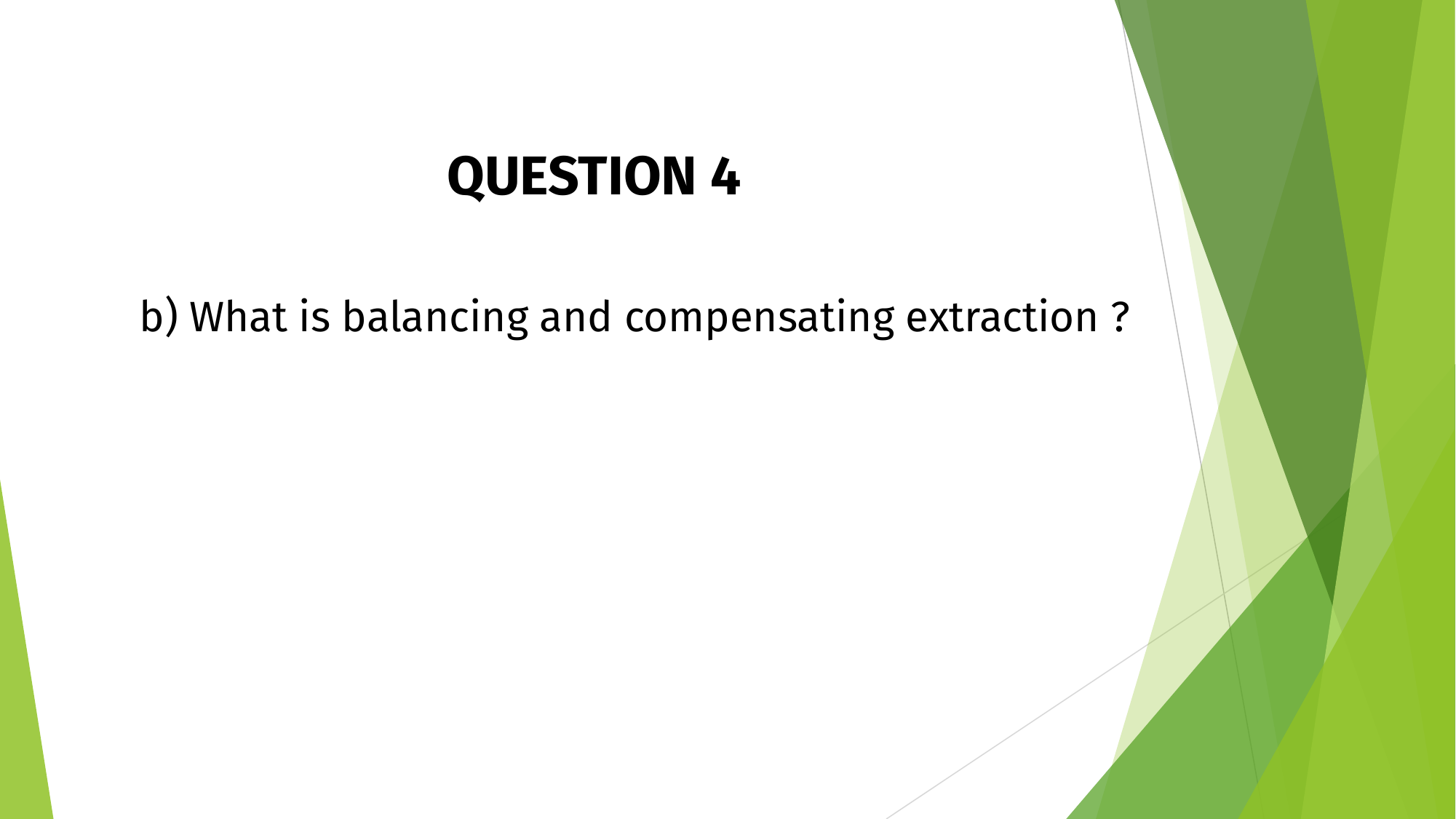

QUESTION 4
b) What is balancing and compensating extraction ?